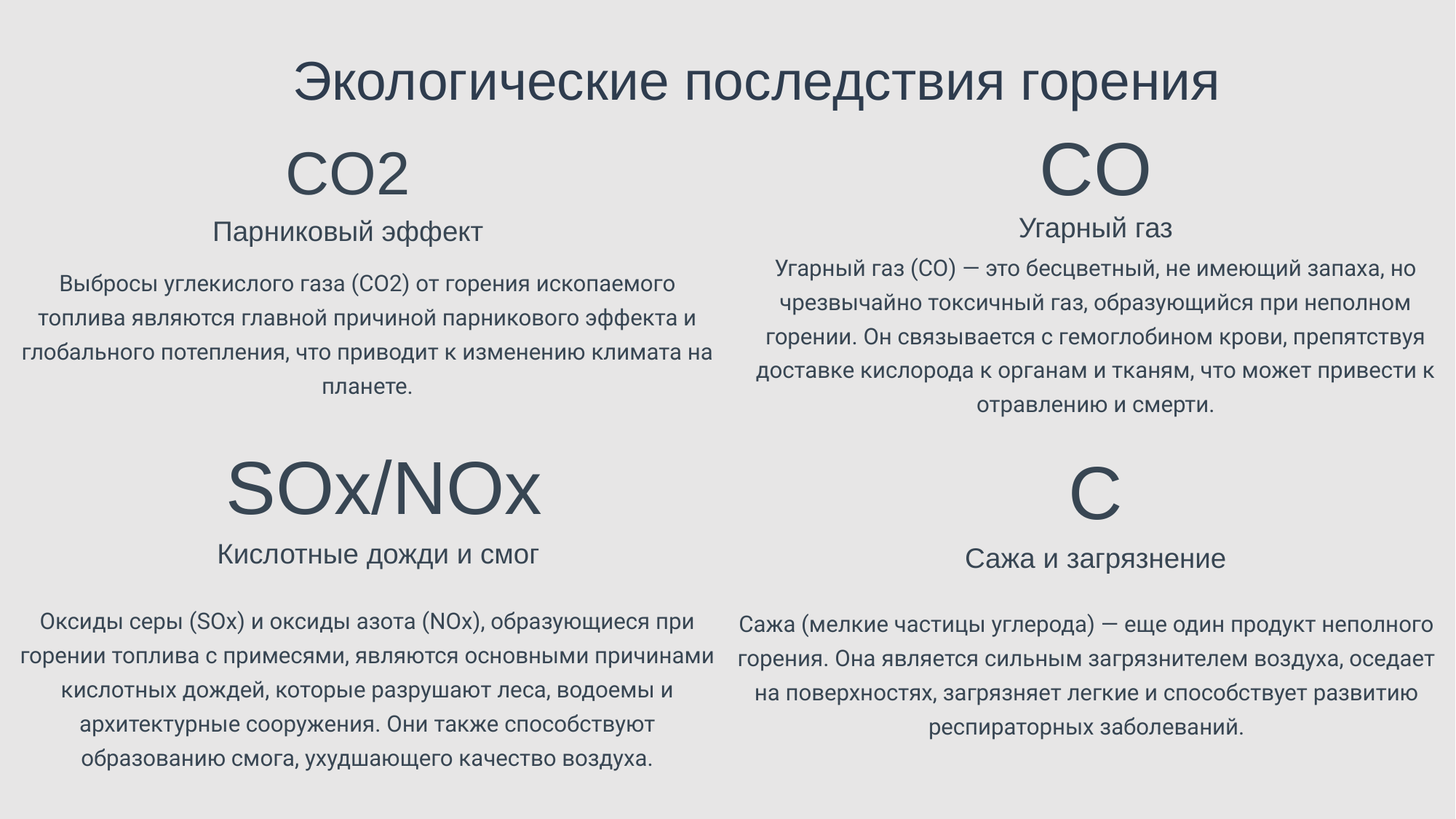

Экологические последствия горения
CO2
CO
Угарный газ
Парниковый эффект
Угарный газ (CO) — это бесцветный, не имеющий запаха, но чрезвычайно токсичный газ, образующийся при неполном горении. Он связывается с гемоглобином крови, препятствуя доставке кислорода к органам и тканям, что может привести к отравлению и смерти.
Выбросы углекислого газа (CO2) от горения ископаемого топлива являются главной причиной парникового эффекта и глобального потепления, что приводит к изменению климата на планете.
SOx/NOx
C
Кислотные дожди и смог
Сажа и загрязнение
Оксиды серы (SOx) и оксиды азота (NOx), образующиеся при горении топлива с примесями, являются основными причинами кислотных дождей, которые разрушают леса, водоемы и архитектурные сооружения. Они также способствуют образованию смога, ухудшающего качество воздуха.
Сажа (мелкие частицы углерода) — еще один продукт неполного горения. Она является сильным загрязнителем воздуха, оседает на поверхностях, загрязняет легкие и способствует развитию респираторных заболеваний.